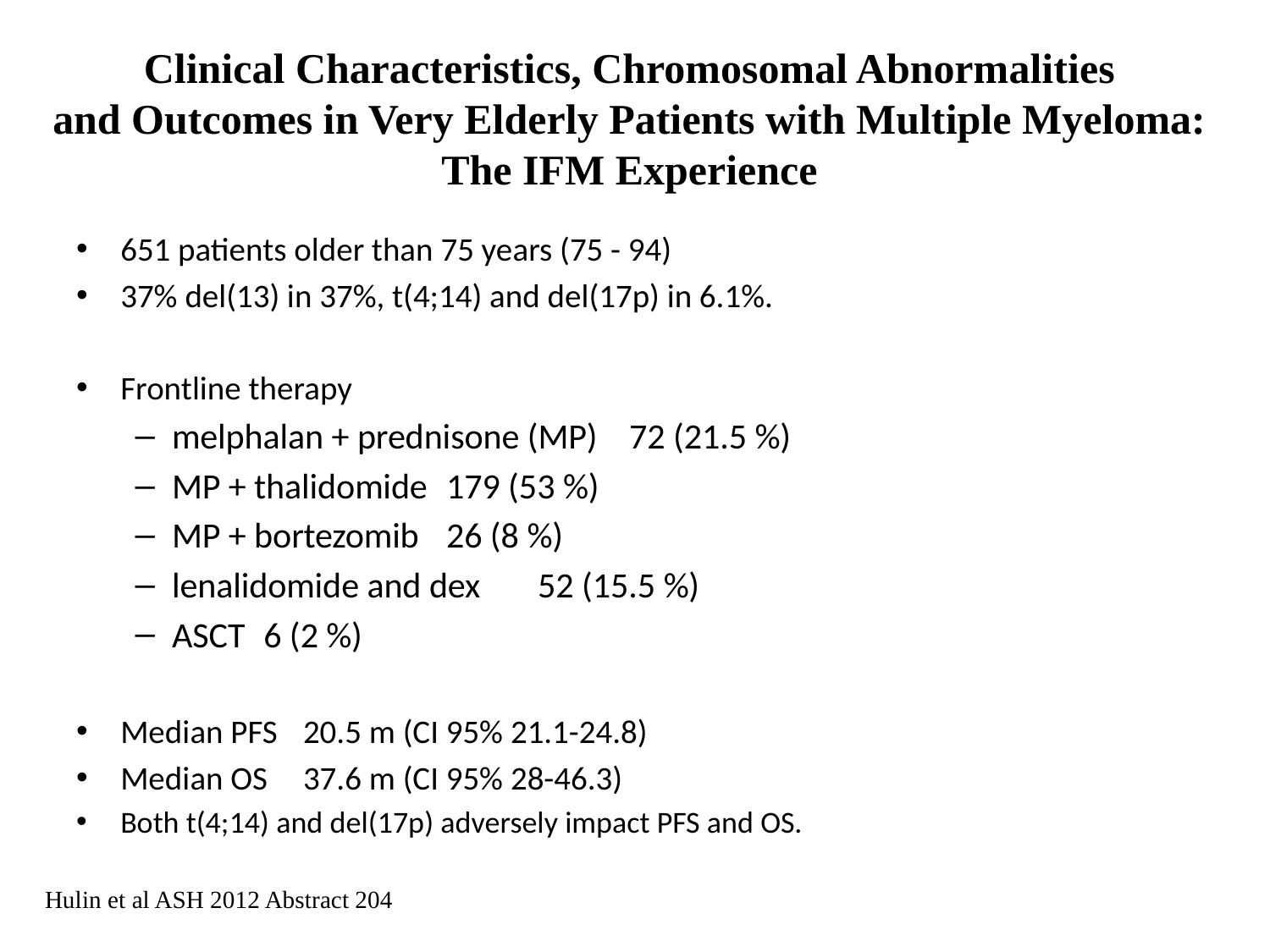

# Clinical Characteristics, Chromosomal Abnormalities and Outcomes in Very Elderly Patients with Multiple Myeloma: The IFM Experience
651 patients older than 75 years (75 - 94)
37% del(13) in 37%, t(4;14) and del(17p) in 6.1%.

Frontline therapy
melphalan + prednisone (MP) 			72 (21.5 %)
MP + thalidomide 				179 (53 %)
MP + bortezomib 				26 (8 %)
lenalidomide and dex 				52 (15.5 %)
ASCT						6 (2 %)

Median PFS 				20.5 m (CI 95% 21.1-24.8)
Median OS 				37.6 m (CI 95% 28-46.3)
Both t(4;14) and del(17p) adversely impact PFS and OS.

Hulin et al ASH 2012 Abstract 204